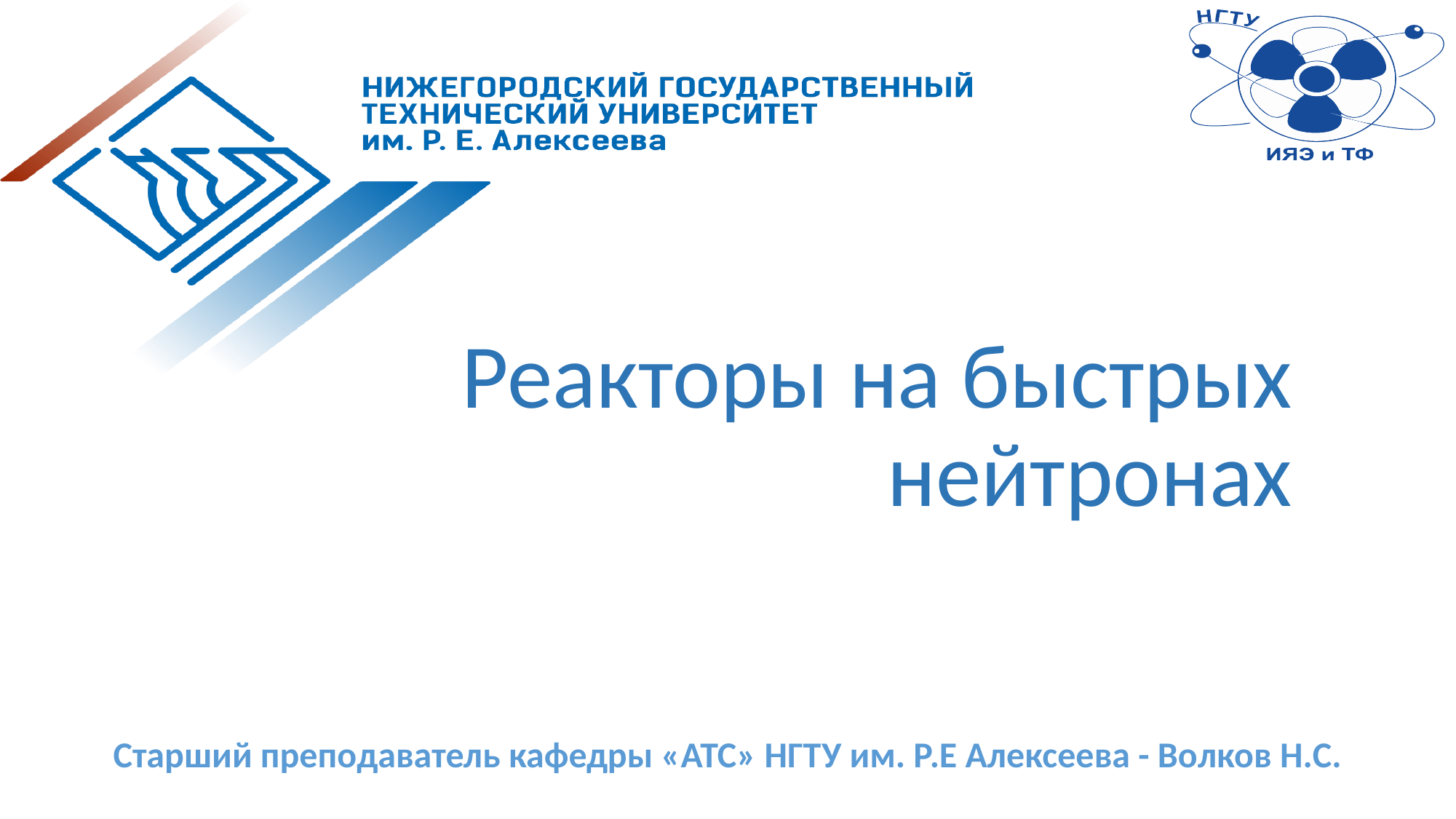

# Реакторы на быстрых нейтронах
Старший преподаватель кафедры «АТС» НГТУ им. Р.Е Алексеева - Волков Н.С.